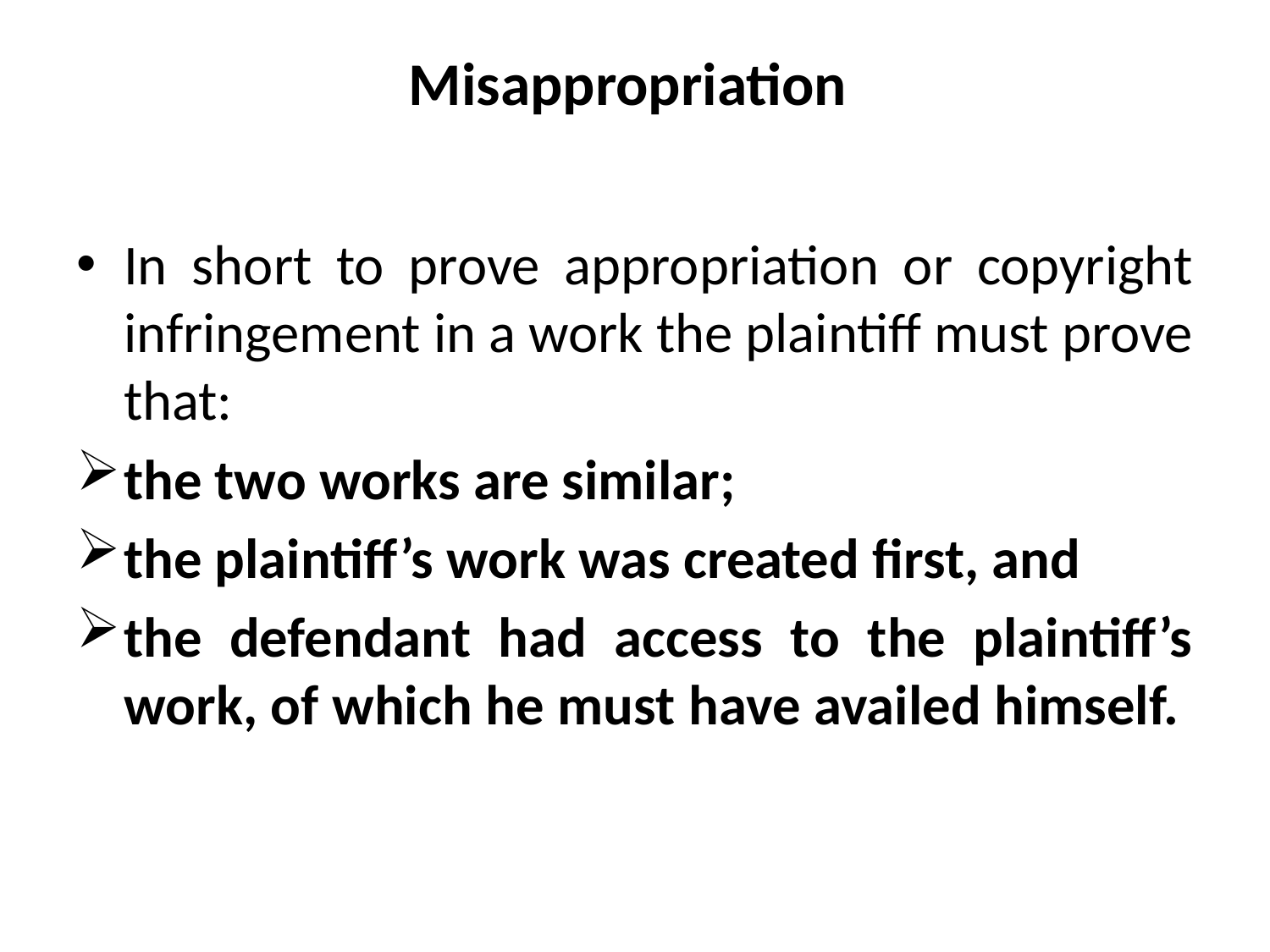

# Misappropriation
In short to prove appropriation or copyright infringement in a work the plaintiff must prove that:
the two works are similar;
the plaintiff’s work was created first, and
the defendant had access to the plaintiff’s work, of which he must have availed himself.